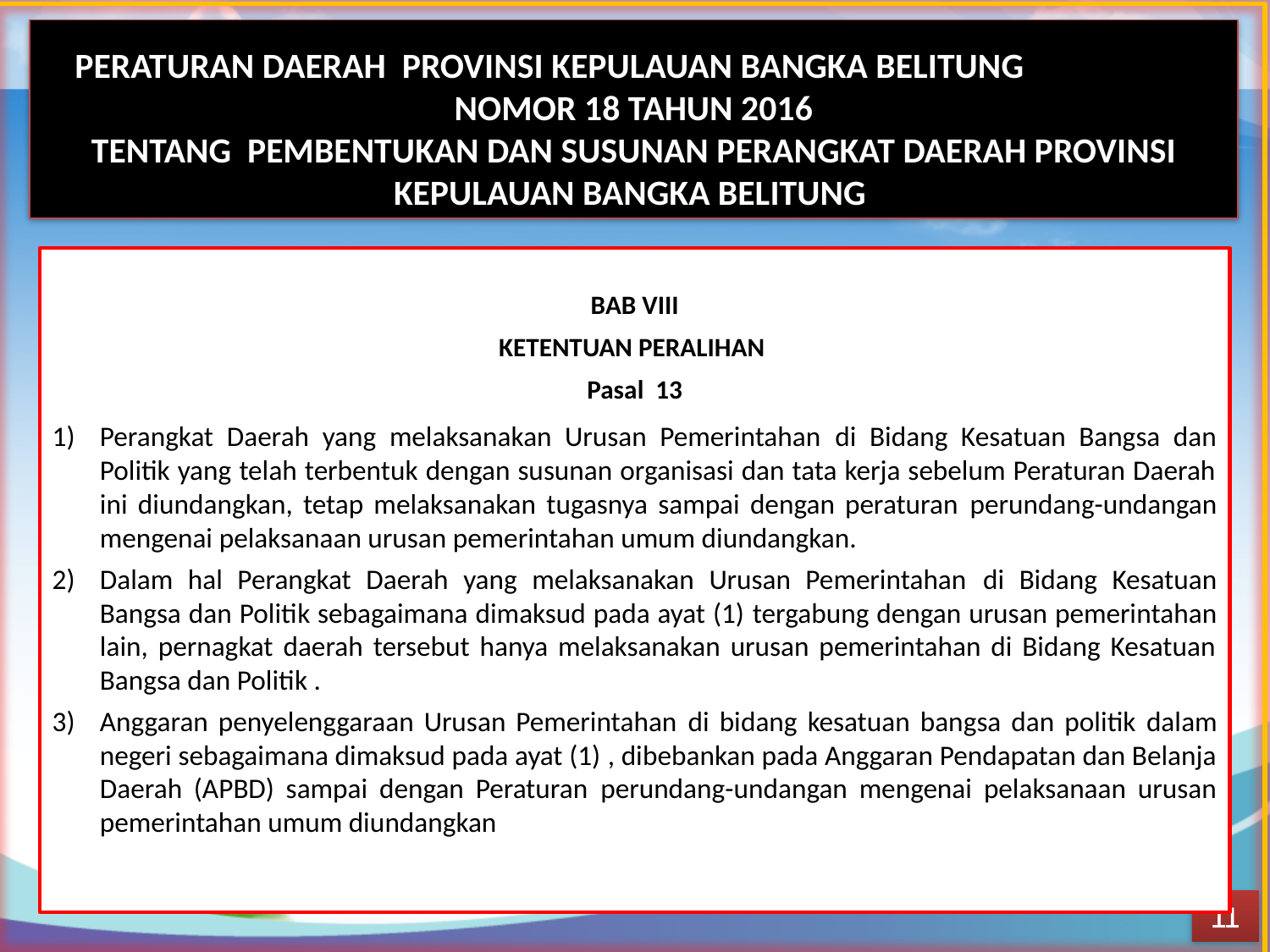

PERATURAN DAERAH  PROVINSI KEPULAUAN BANGKA BELITUNG                      NOMOR 18 TAHUN 2016
TENTANG  PEMBENTUKAN DAN SUSUNAN PERANGKAT DAERAH PROVINSI KEPULAUAN BANGKA BELITUNG

BAB VIII
KETENTUAN PERALIHAN
Pasal  13
Perangkat Daerah yang melaksanakan Urusan Pemerintahan di Bidang Kesatuan Bangsa dan Politik yang telah terbentuk dengan susunan organisasi dan tata kerja sebelum Peraturan Daerah ini diundangkan, tetap melaksanakan tugasnya sampai dengan peraturan perundang-undangan mengenai pelaksanaan urusan pemerintahan umum diundangkan.
Dalam hal Perangkat Daerah yang melaksanakan Urusan Pemerintahan di Bidang Kesatuan Bangsa dan Politik sebagaimana dimaksud pada ayat (1) tergabung dengan urusan pemerintahan lain, pernagkat daerah tersebut hanya melaksanakan urusan pemerintahan di Bidang Kesatuan Bangsa dan Politik .
Anggaran penyelenggaraan Urusan Pemerintahan di bidang kesatuan bangsa dan politik dalam negeri sebagaimana dimaksud pada ayat (1) , dibebankan pada Anggaran Pendapatan dan Belanja Daerah (APBD) sampai dengan Peraturan perundang-undangan mengenai pelaksanaan urusan pemerintahan umum diundangkan

11